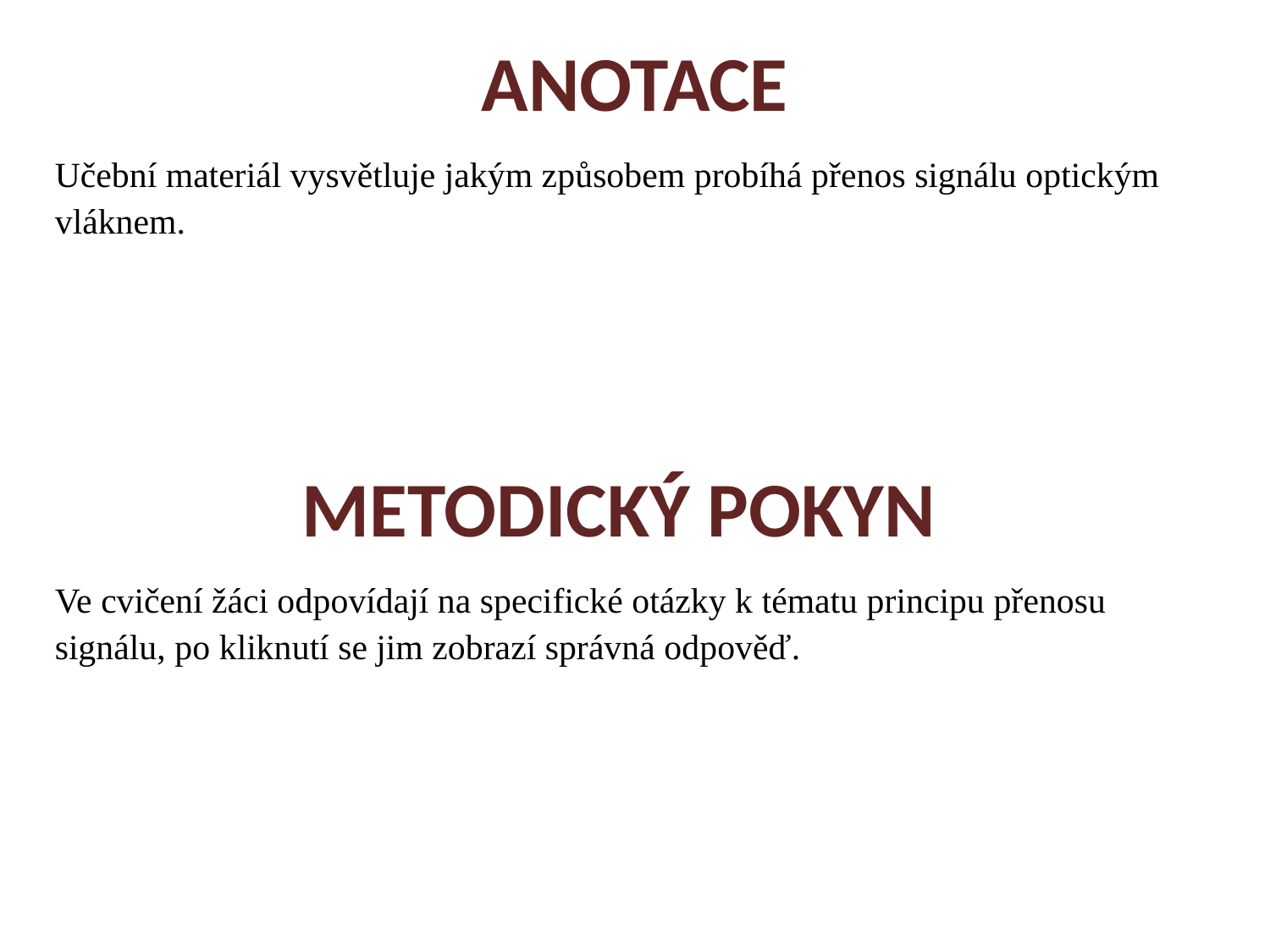

ANOTACE
Učební materiál vysvětluje jakým způsobem probíhá přenos signálu optickým vláknem.
METODICKÝ POKYN
Ve cvičení žáci odpovídají na specifické otázky k tématu principu přenosu signálu, po kliknutí se jim zobrazí správná odpověď.